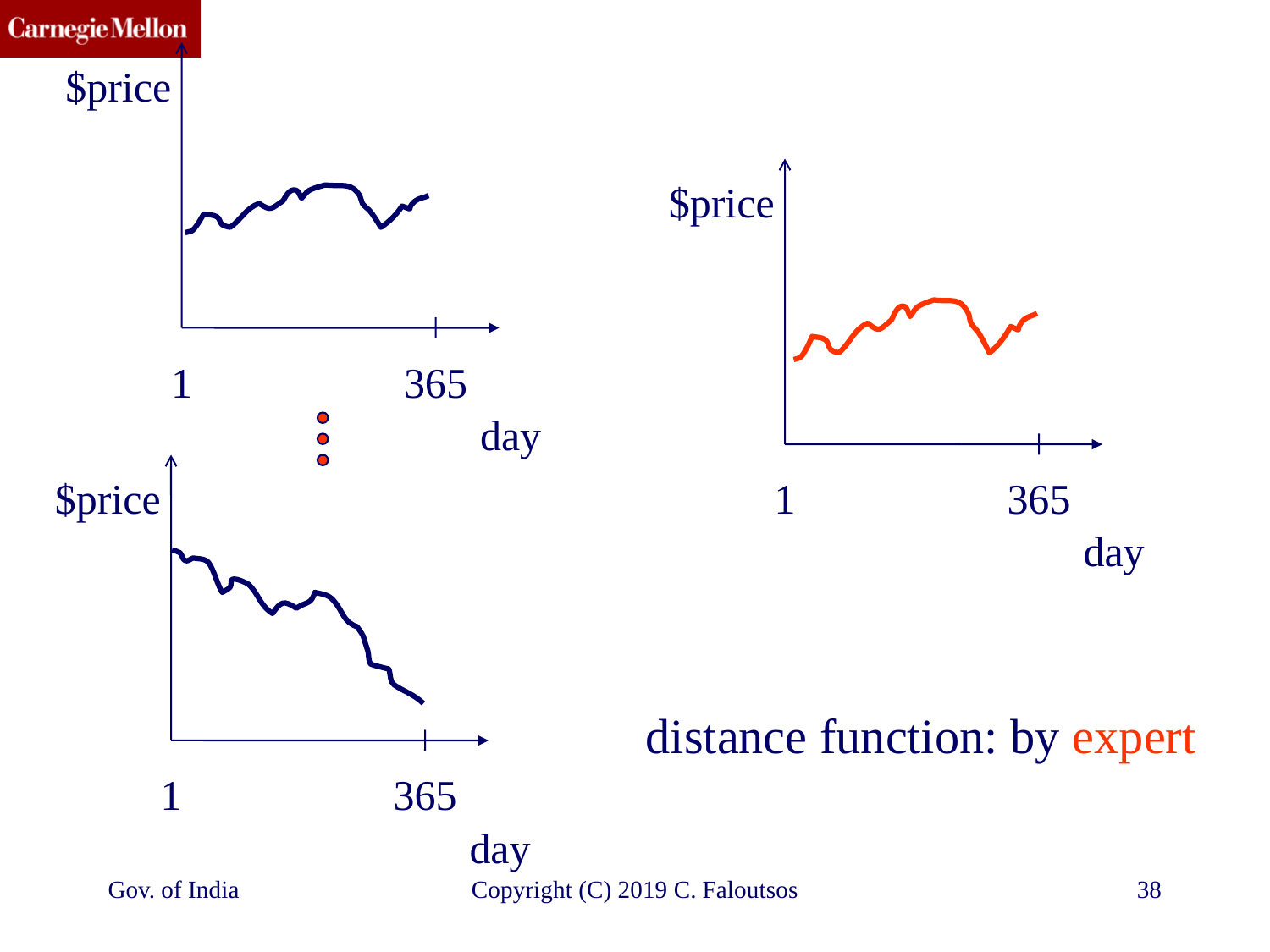

$price

1
365
day

$price

1
365
day

$price

1
365
day

distance function: by expert
Gov. of India
Copyright (C) 2019 C. Faloutsos
38